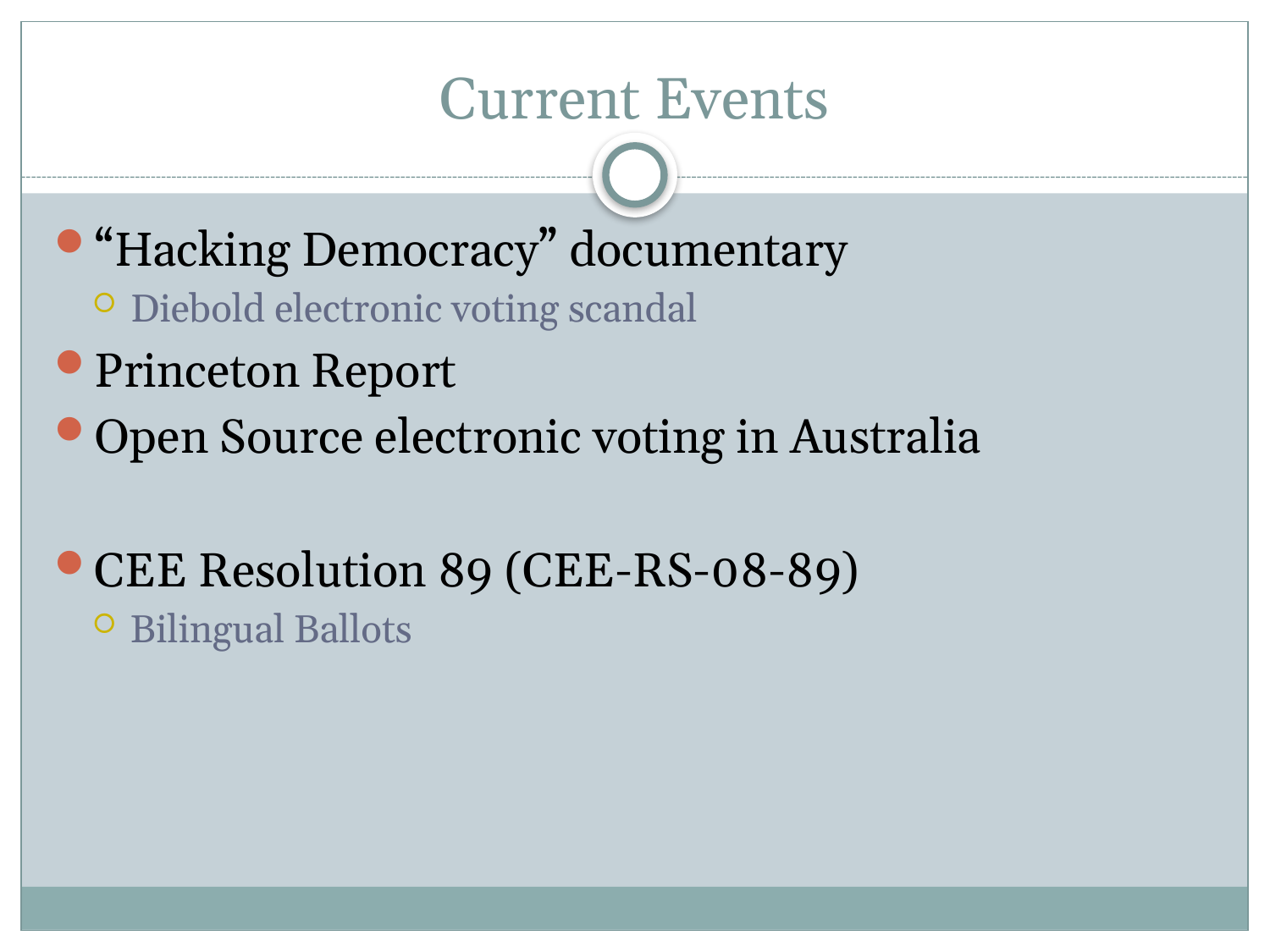

# Current Events
“Hacking Democracy” documentary
Diebold electronic voting scandal
Princeton Report
Open Source electronic voting in Australia

CEE Resolution 89 (CEE-RS-08-89)
Bilingual Ballots